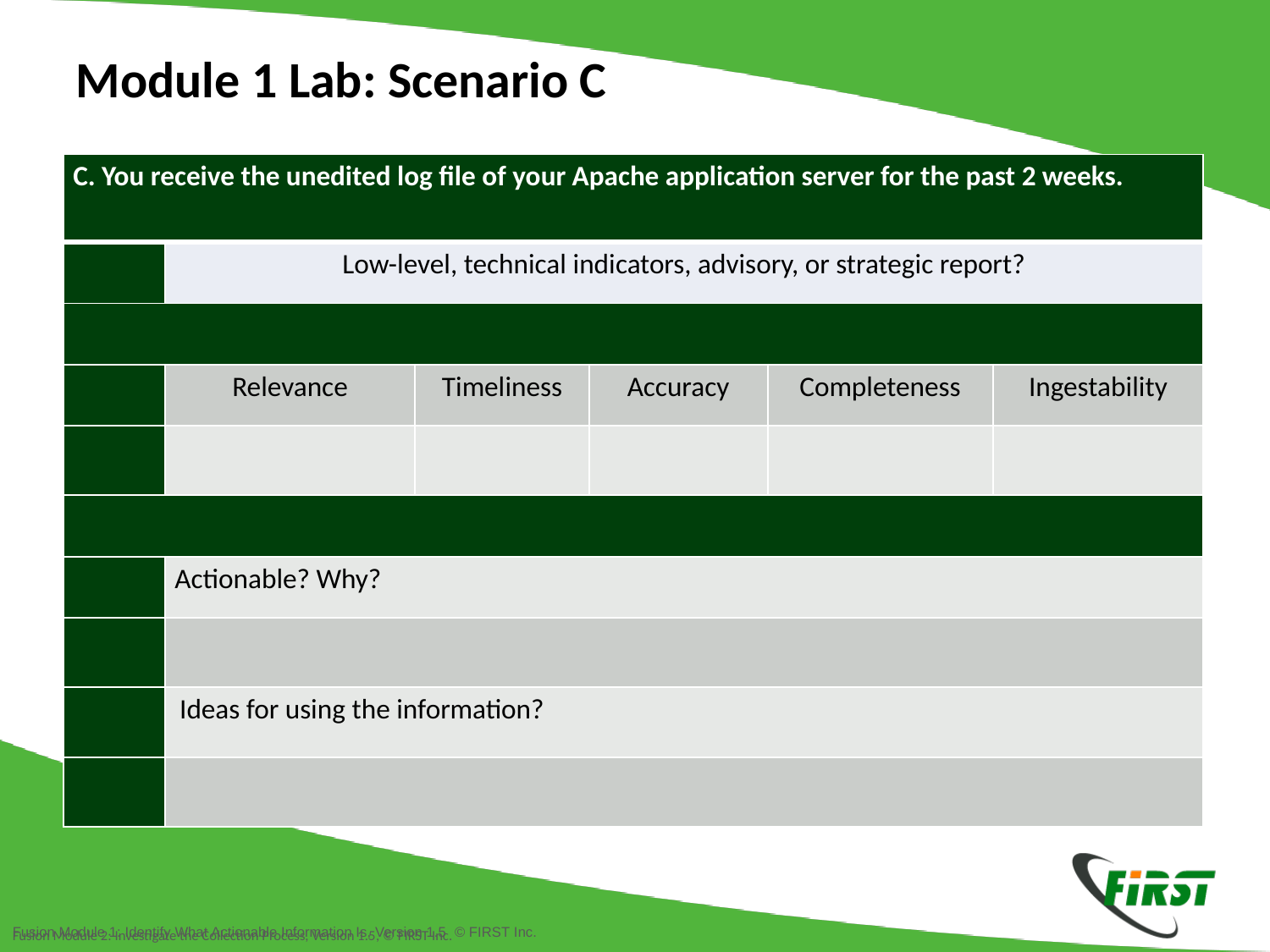

Module 1 Lab: Scenario C
| C. You receive the unedited log file of your Apache application server for the past 2 weeks. |  |  |  |  |  |
| --- | --- | --- | --- | --- | --- |
|  | Low-level, technical indicators, advisory, or strategic report? |  |  |  |  |
|  |  |  |  |  |  |
|  | Relevance | Timeliness | Accuracy | Completeness | Ingestability |
|  |  |  |  |  |  |
|  |  |  |  |  |  |
|  | Actionable? Why? |  |  |  |  |
|  |  |  |  |  |  |
|  | Ideas for using the information? |  |  |  |  |
|  |  |  |  |  |  |